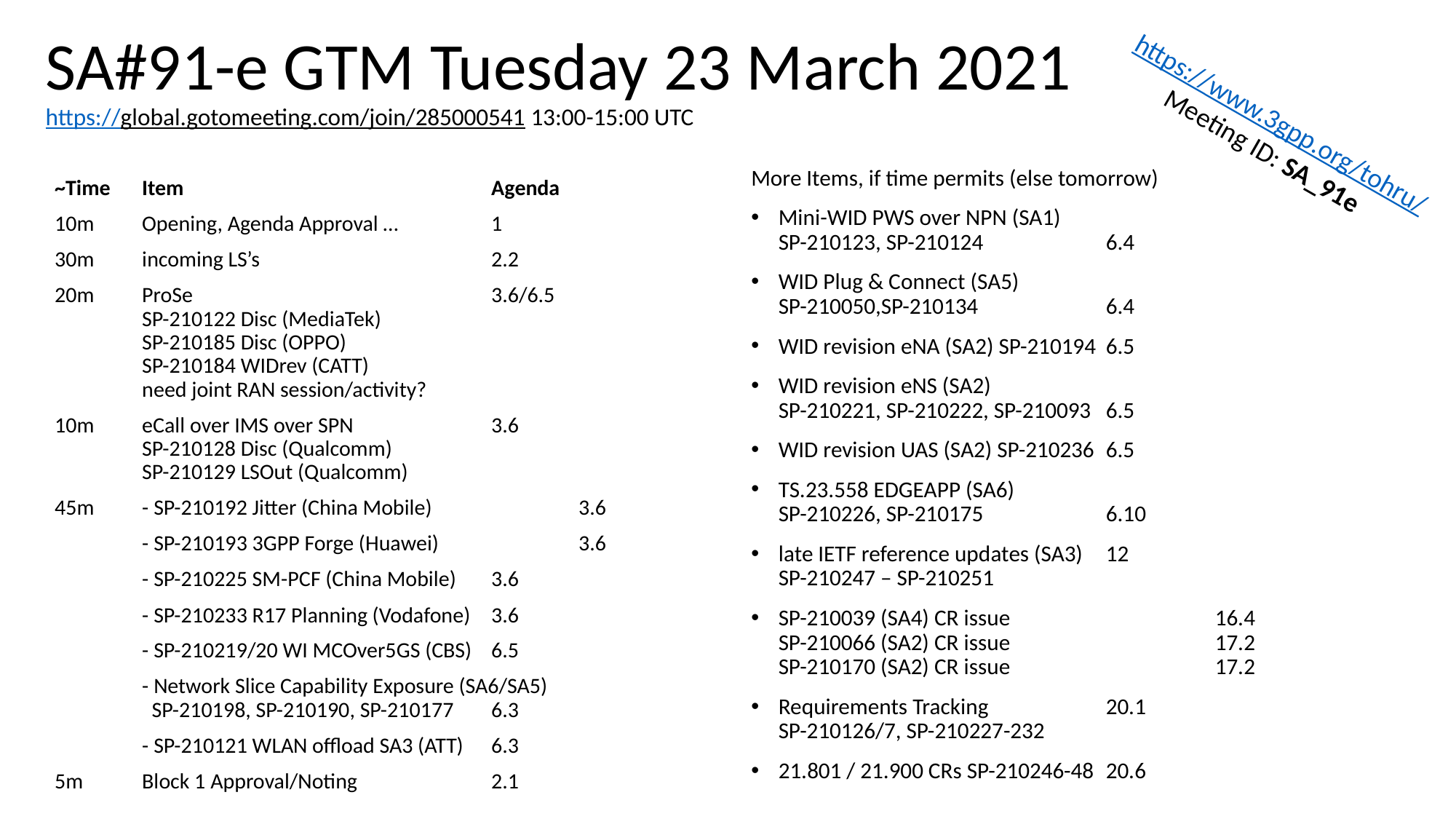

# SA#91-e GTM Tuesday 23 March 2021 https://global.gotomeeting.com/join/285000541 13:00-15:00 UTC
https://www.3gpp.org/tohru/
Meeting ID: SA_91e
More Items, if time permits (else tomorrow)
Mini-WID PWS over NPN (SA1)
SP-210123, SP-210124		6.4
WID Plug & Connect (SA5)
SP-210050,SP-210134		6.4
WID revision eNA (SA2) SP-210194	6.5
WID revision eNS (SA2)
SP-210221, SP-210222, SP-210093	6.5
WID revision UAS (SA2) SP-210236	6.5
TS.23.558 EDGEAPP (SA6)
SP-210226, SP-210175		6.10
late IETF reference updates (SA3)	12
SP-210247 – SP-210251
SP-210039 (SA4) CR issue		16.4
SP-210066 (SA2) CR issue		17.2
SP-210170 (SA2) CR issue		17.2
Requirements Tracking		20.1
SP-210126/7, SP-210227-232
21.801 / 21.900 CRs SP-210246-48 	20.6
~Time	Item				Agenda
10m	Opening, Agenda Approval …		1
30m	incoming LS’s			2.2
20m	ProSe				3.6/6.5
	SP-210122 Disc (MediaTek)
	SP-210185 Disc (OPPO)
	SP-210184 WIDrev (CATT)
	need joint RAN session/activity?
10m	eCall over IMS over SPN		3.6
	SP-210128 Disc (Qualcomm)
	SP-210129 LSOut (Qualcomm)
45m 	- SP-210192 Jitter (China Mobile) 		3.6
	- SP-210193 3GPP Forge (Huawei) 		3.6
	- SP-210225 SM-PCF (China Mobile)	3.6
	- SP-210233 R17 Planning (Vodafone)	3.6
	- SP-210219/20 WI MCOver5GS (CBS)	6.5
	- Network Slice Capability Exposure (SA6/SA5)
	  SP-210198, SP-210190, SP-210177	6.3
	- SP-210121 WLAN offload SA3 (ATT)	6.3
5m	Block 1 Approval/Noting		2.1